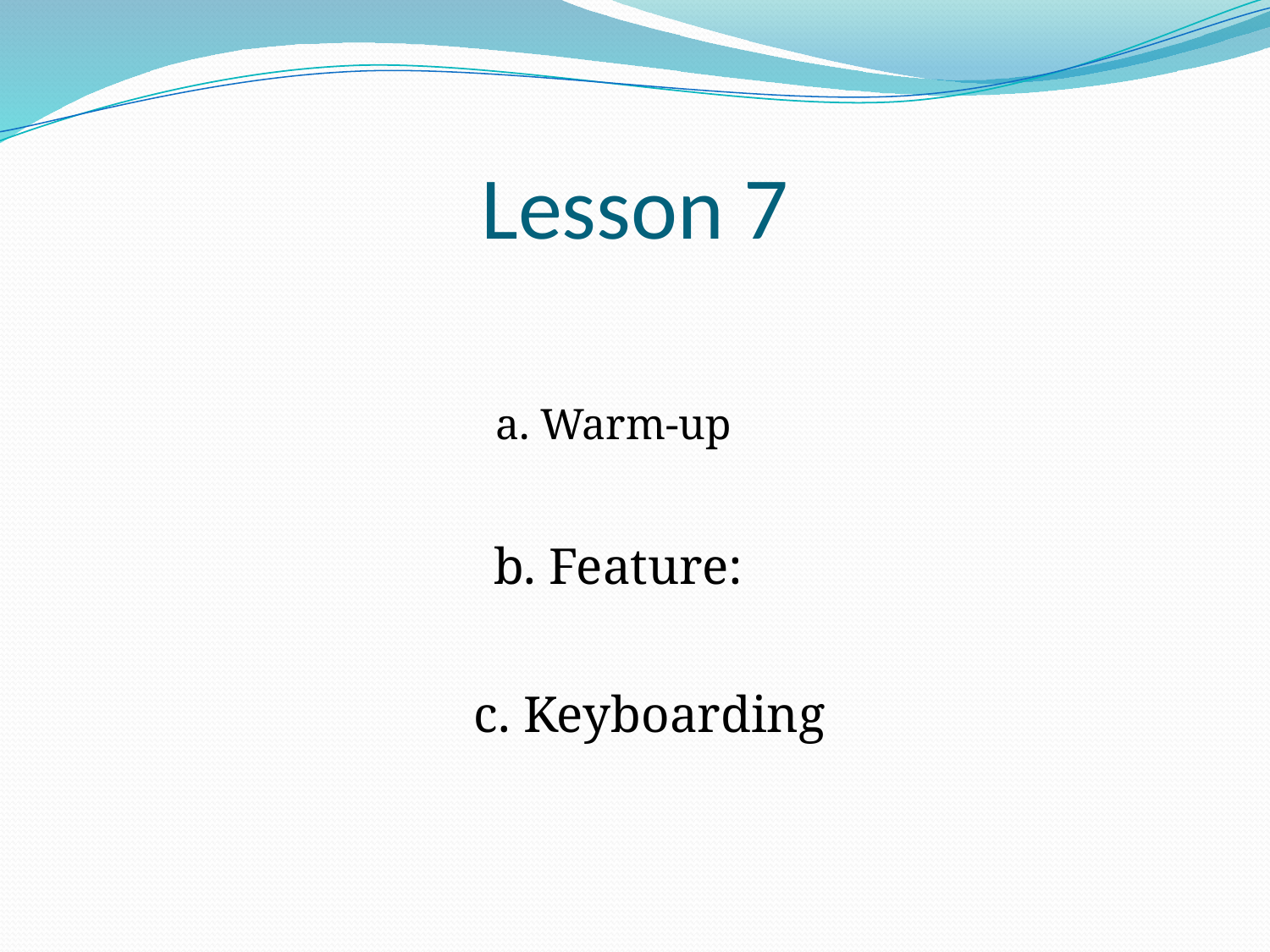

# Lesson 7
a. Warm-up
b. Feature:
c. Keyboarding